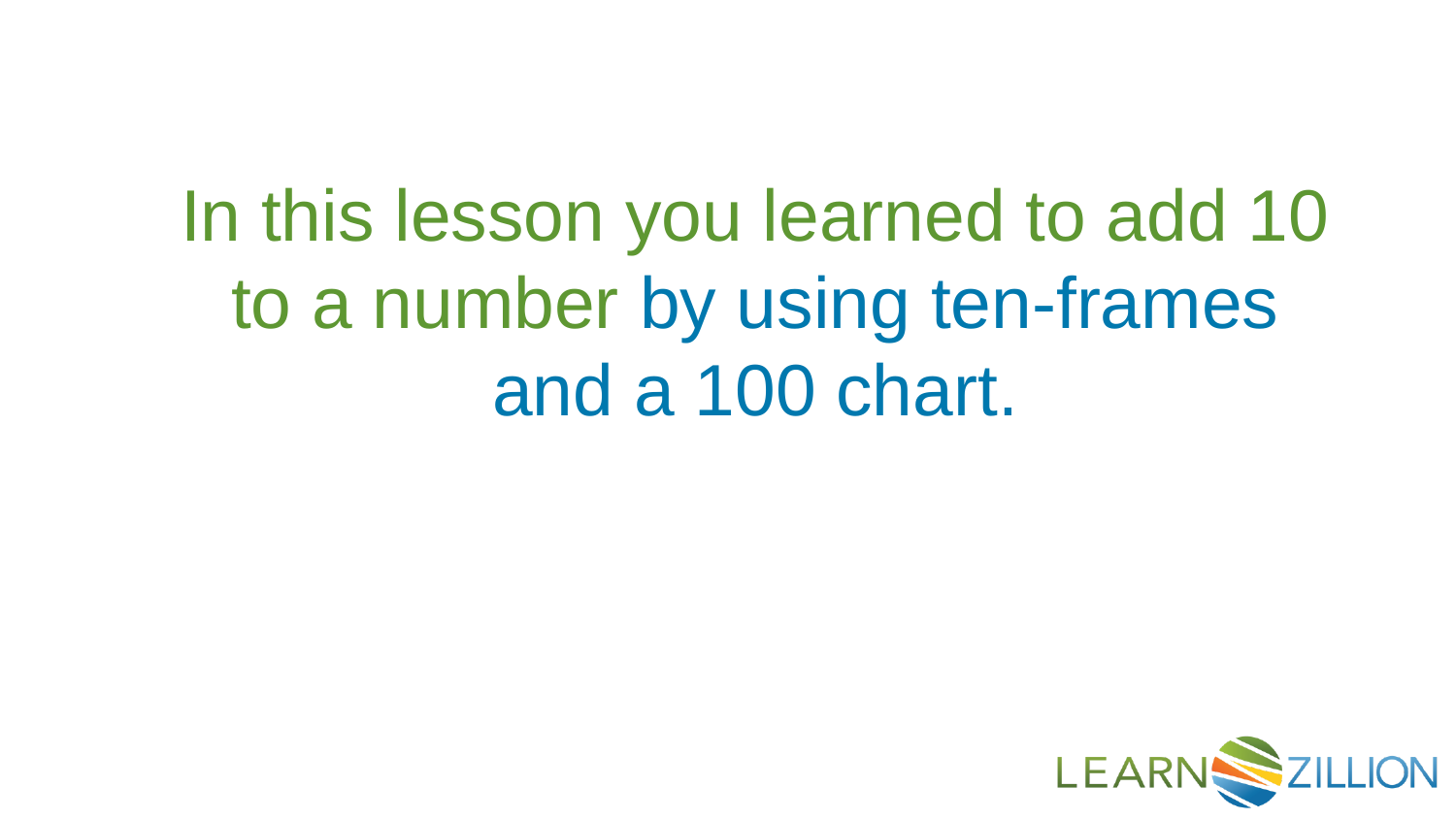

In this lesson you learned to add 10 to a number by using ten-frames and a 100 chart.